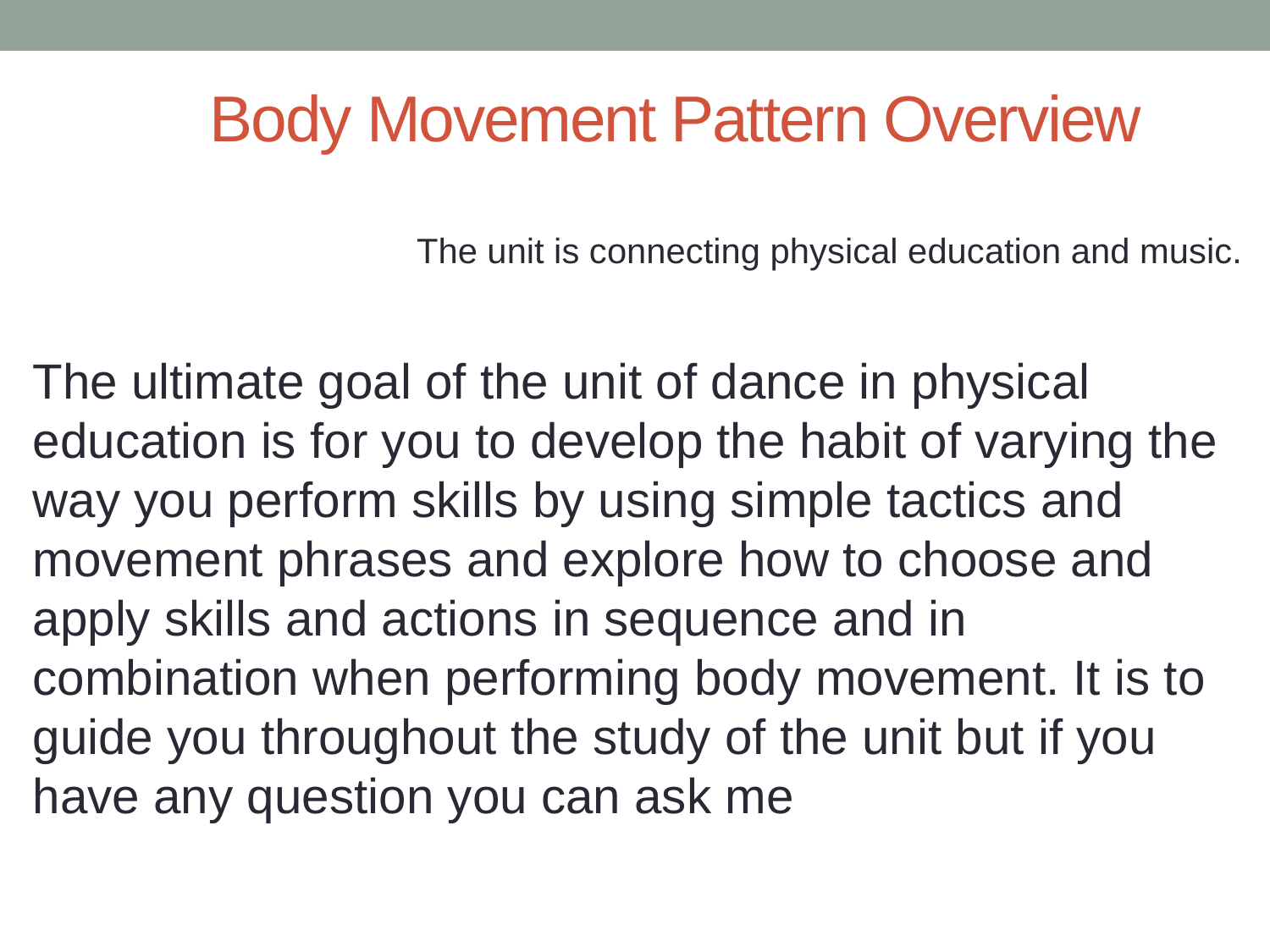

# Body Movement Pattern Overview
The unit is connecting physical education and music.

The ultimate goal of the unit of dance in physical education is for you to develop the habit of varying the way you perform skills by using simple tactics and movement phrases and explore how to choose and apply skills and actions in sequence and in combination when performing body movement. It is to guide you throughout the study of the unit but if you have any question you can ask me